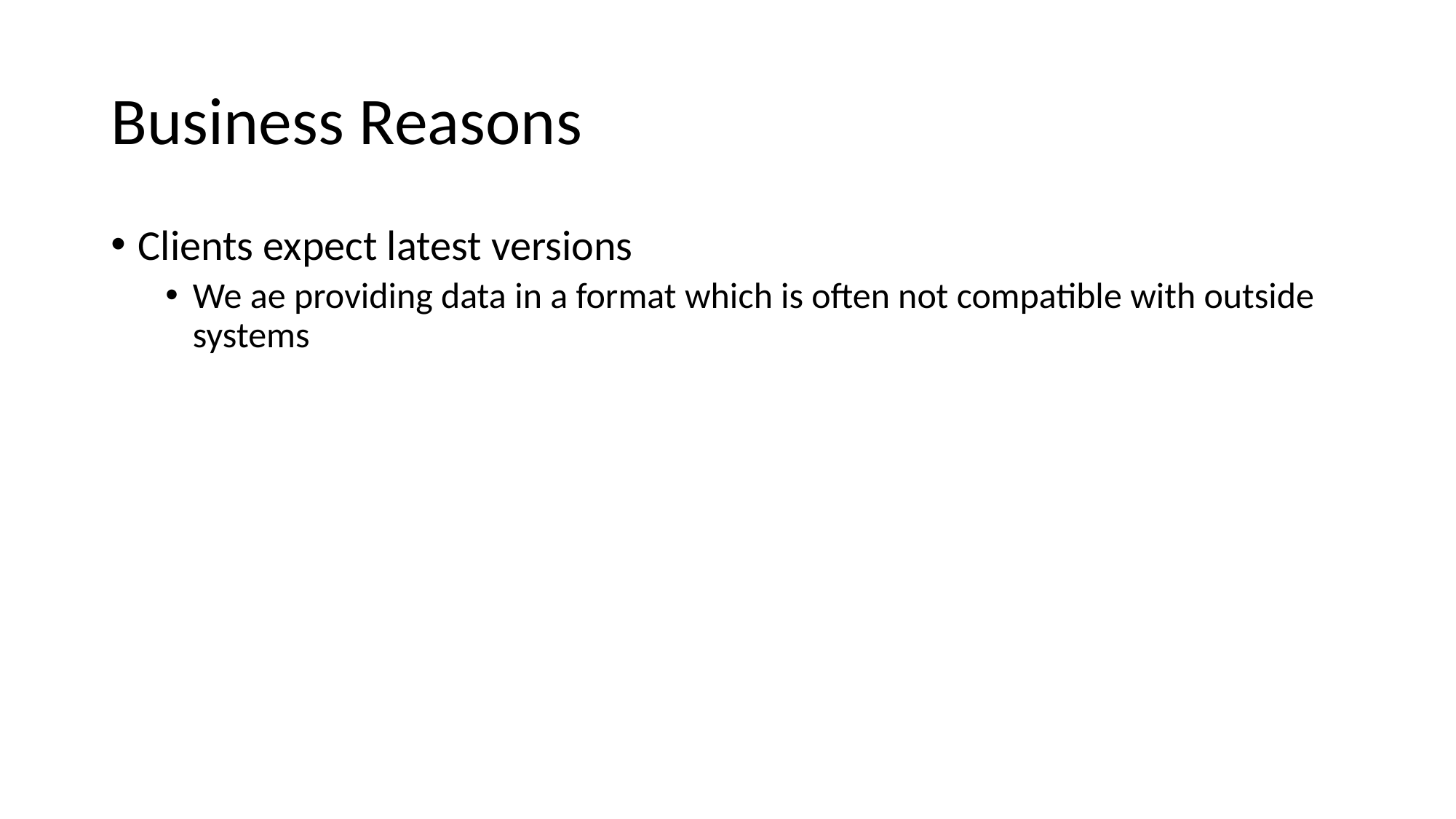

# Business Reasons
Clients expect latest versions
We ae providing data in a format which is often not compatible with outside systems